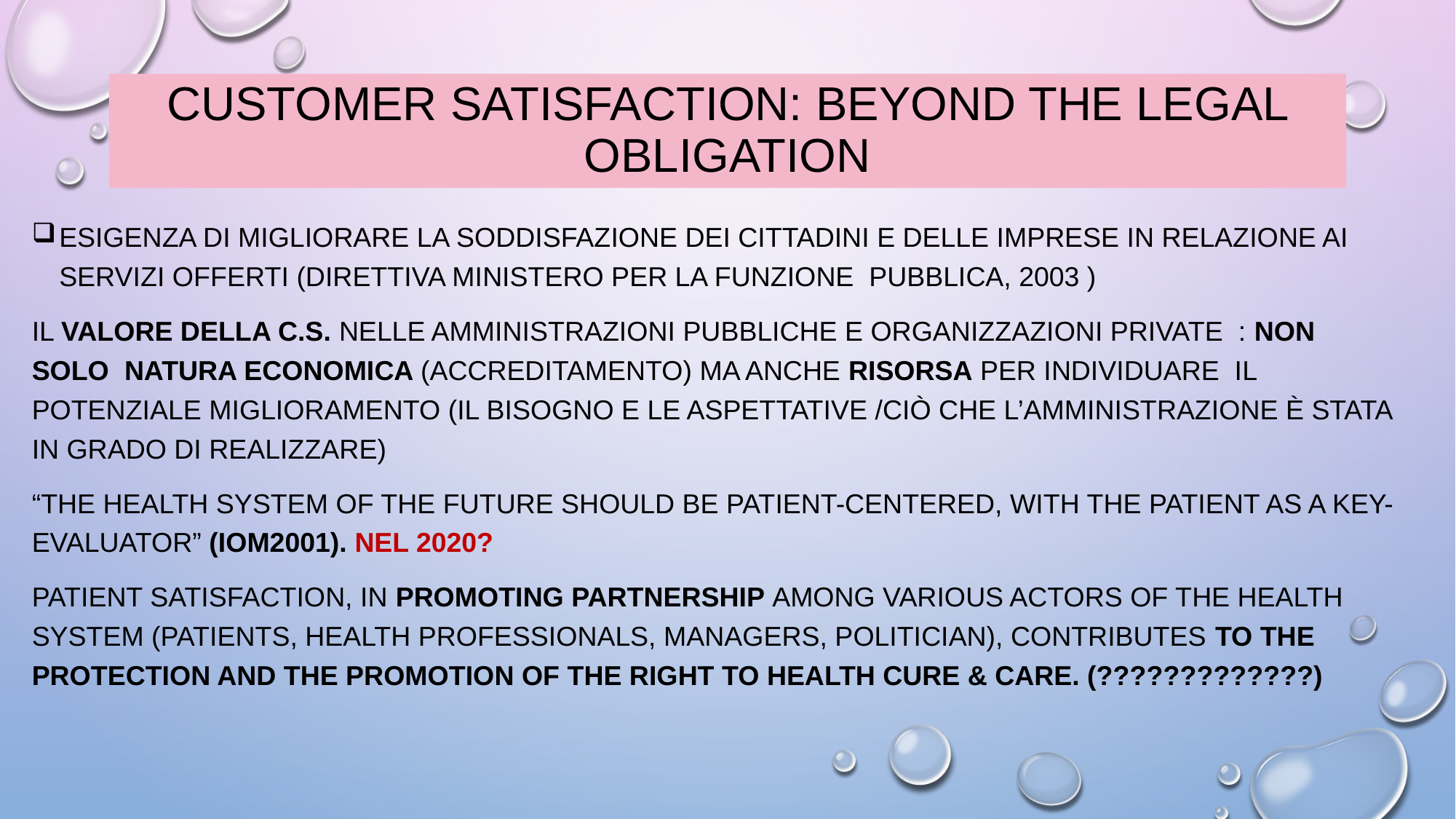

# Customer satisfaction: beyond the legal obligation
esigenza di migliorare la soddisfazione dei cittadini e delle imprese in relazione ai servizi offerti (DIRETTIVA Ministero per la funzione  pubblica, 2003 )
Il valore della c.S. nelle amministrazioni pubbliche e organizzazionI private  : non solo  natura economica (accreditamento) ma anche risorsa per individuare  il potenziale miglioramento (IL bisogno E LE ASPETTATIVE /ciò che l’amministrazione è stata In grado di realizzare)
“the health system of the future should be patient-centered, with the patient as a key-evaluator” (IOM2001). Nel 2020?
patient satisfaction, in promoting partnership among various actors of the health system (patients, health professionals, managers, politician), contributes to the protection and the promotion of the right to health Cure & care. (?????????????)